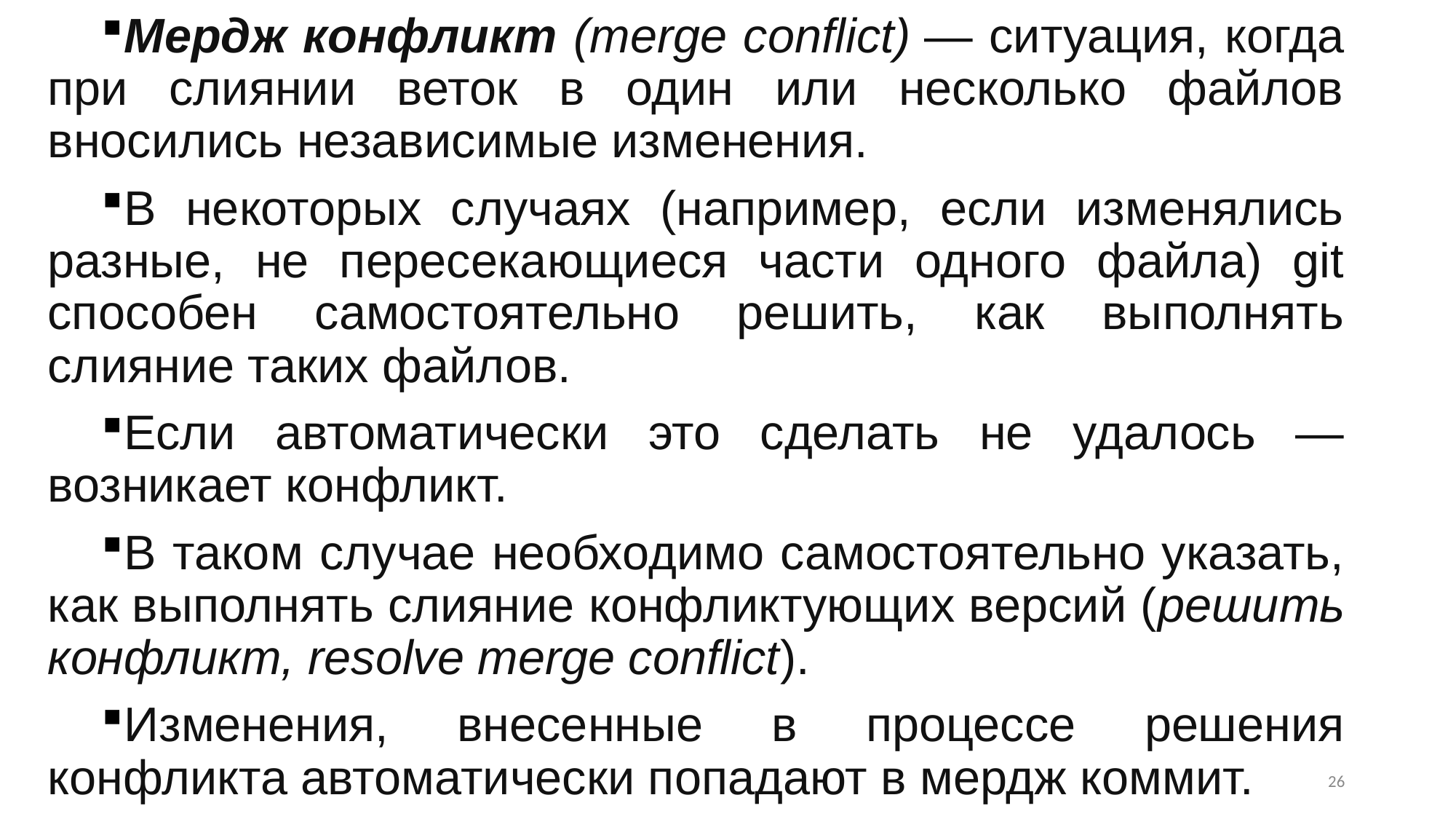

Мердж конфликт (merge conflict) — ситуация, когда при слиянии веток в один или несколько файлов вносились независимые изменения.
В некоторых случаях (например, если изменялись разные, не пересекающиеся части одного файла) git способен самостоятельно решить, как выполнять слияние таких файлов.
Если автоматически это сделать не удалось — возникает конфликт.
В таком случае необходимо самостоятельно указать, как выполнять слияние конфликтующих версий (решить конфликт, resolve merge conflict).
Изменения, внесенные в процессе решения конфликта автоматически попадают в мердж коммит.

26